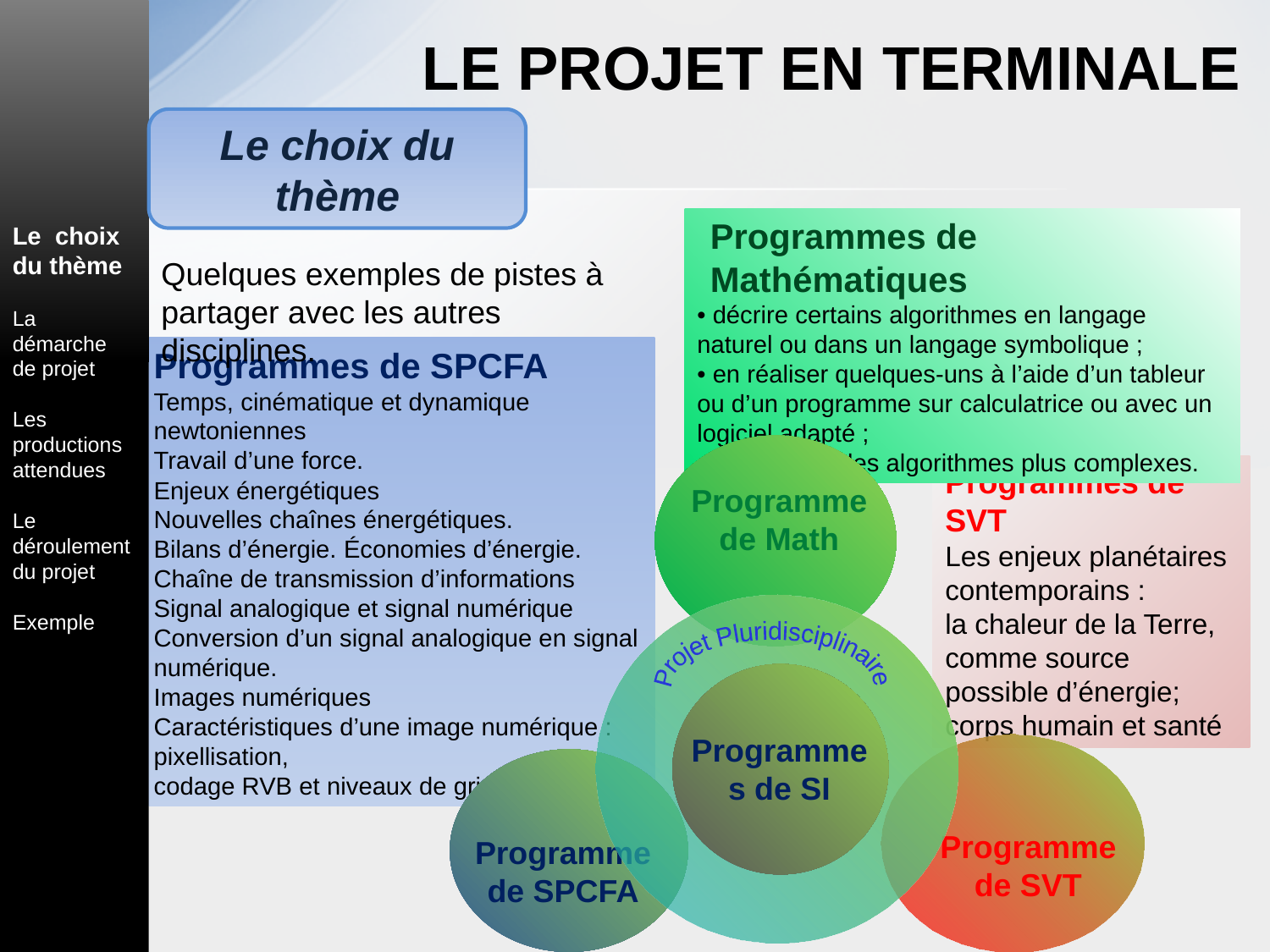

Le  choix du thème

La démarche de projet

Les productions attendues

Le déroulement du projet

Exemple

LE PROJET EN TERMINALE
Le choix du thème
Programmes de Mathématiques
• décrire certains algorithmes en langage naturel ou dans un langage symbolique ;
• en réaliser quelques-uns à l’aide d’un tableur ou d’un programme sur calculatrice ou avec un logiciel adapté ;
•  interpréter des algorithmes plus complexes.
Quelques exemples de pistes à partager avec les autres disciplines.
Programmes de SPCFA
Temps, cinématique et dynamique newtoniennes
Travail d’une force.
Enjeux énergétiques
Nouvelles chaînes énergétiques.
Bilans d’énergie. Économies d’énergie.
Chaîne de transmission d’informations
Signal analogique et signal numérique
Conversion d’un signal analogique en signal
numérique.
Images numériques
Caractéristiques d’une image numérique :
pixellisation,
codage RVB et niveaux de gris

Programme de Math
Programmes de SVT
Les enjeux planétaires contemporains :
la chaleur de la Terre, comme source possible d’énergie;
corps humain et santé

Projet Pluridisciplinaire

Programmes de SI

Programme de SVT

Programme de SPCFA